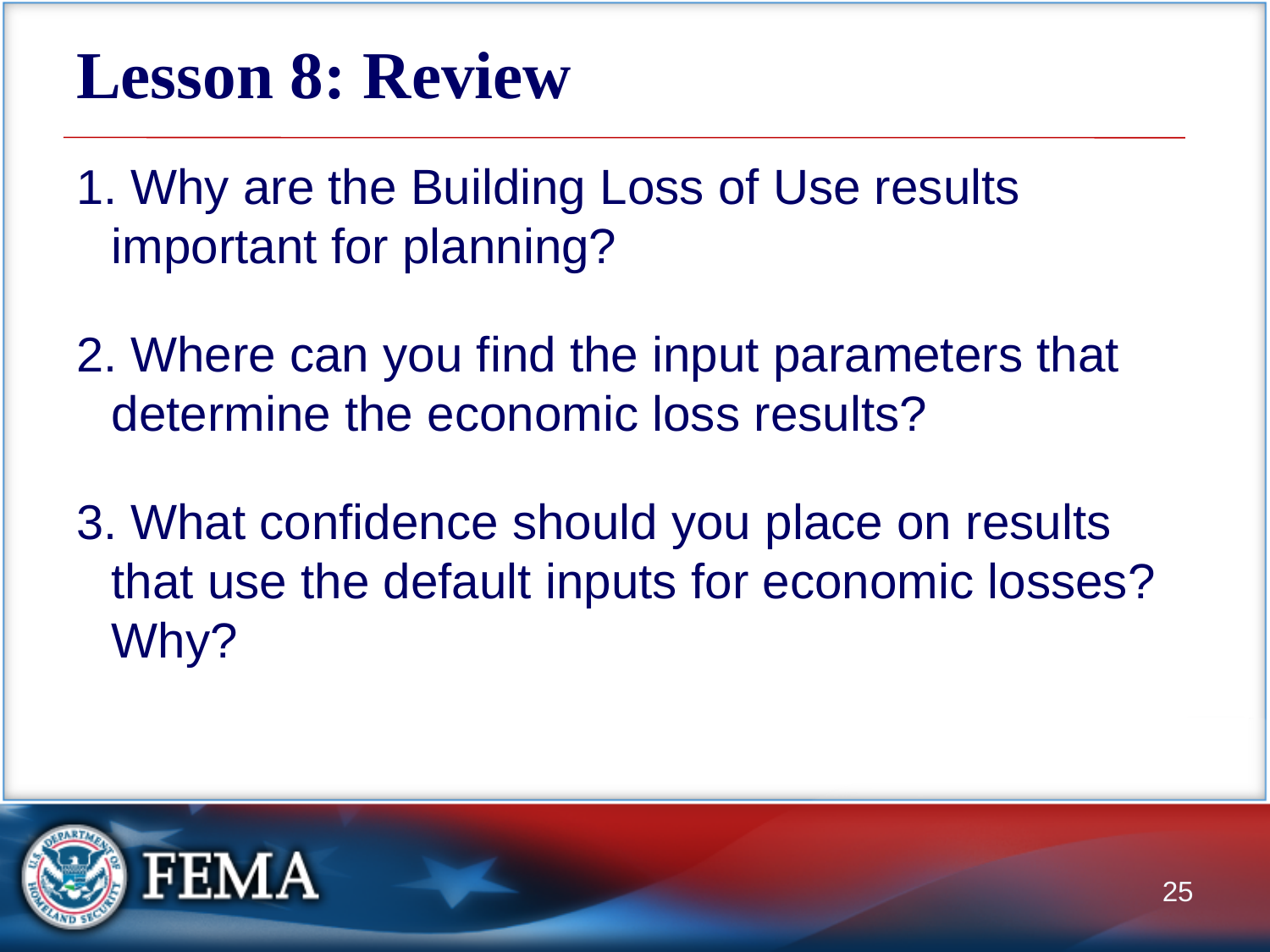

# Lesson 8: Review
 Why are the Building Loss of Use results important for planning?
 Where can you find the input parameters that determine the economic loss results?
 What confidence should you place on results that use the default inputs for economic losses? Why?
25